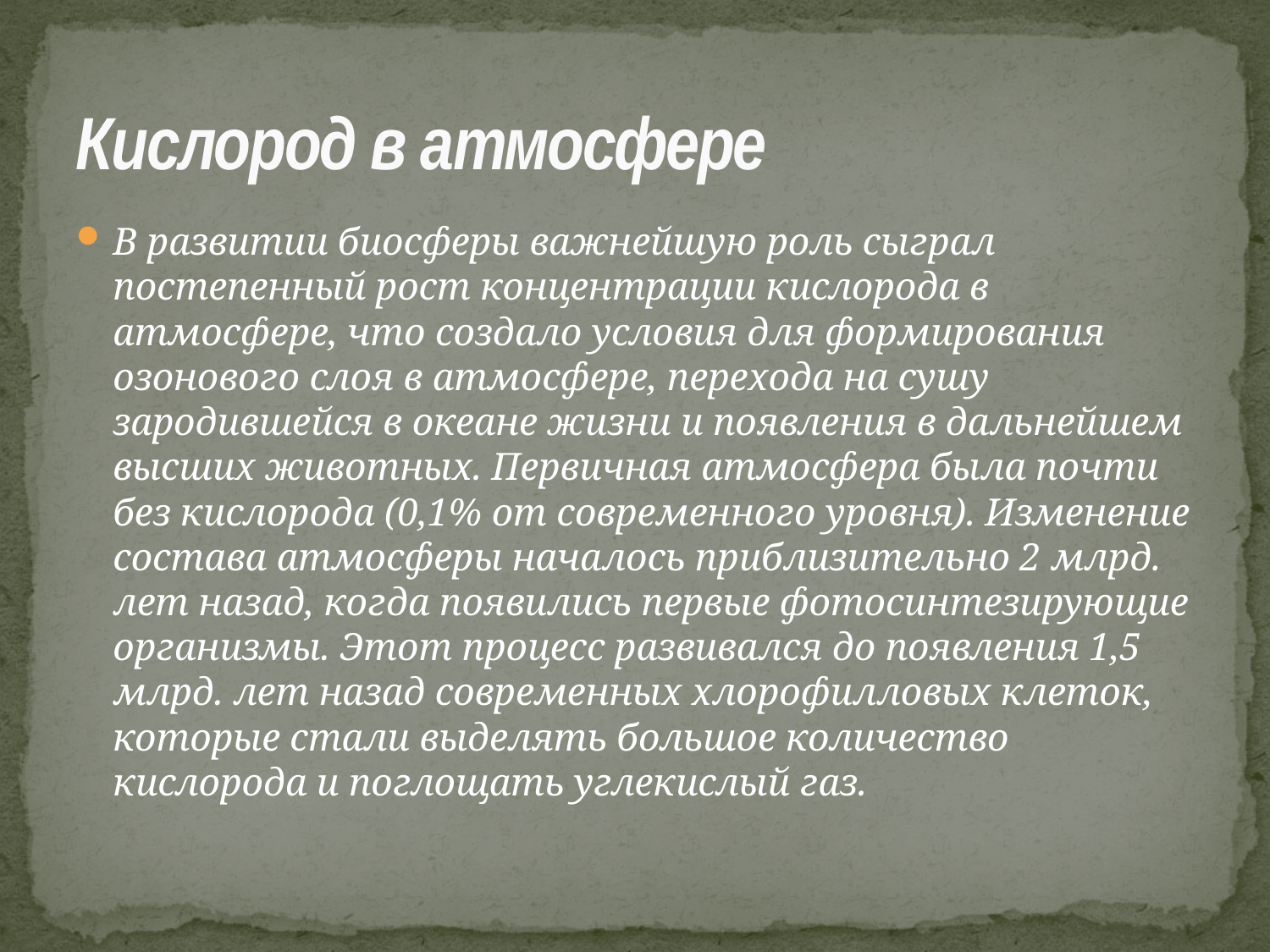

# Кислород в атмосфере
В развитии биосферы важнейшую роль сыграл постепенный рост концентрации кислорода в атмосфере, что создало условия для формирования озонового слоя в атмосфере, перехода на сушу зародившейся в океане жизни и появления в дальнейшем высших животных. Первичная атмосфера была почти без кислорода (0,1% от современного уровня). Изменение состава атмосферы началось приблизительно 2 млрд. лет назад, когда появились первые фотосинтезирующие организмы. Этот процесс развивался до появления 1,5 млрд. лет назад современных хлорофилловых клеток, которые стали выделять большое количество кислорода и поглощать углекислый газ.